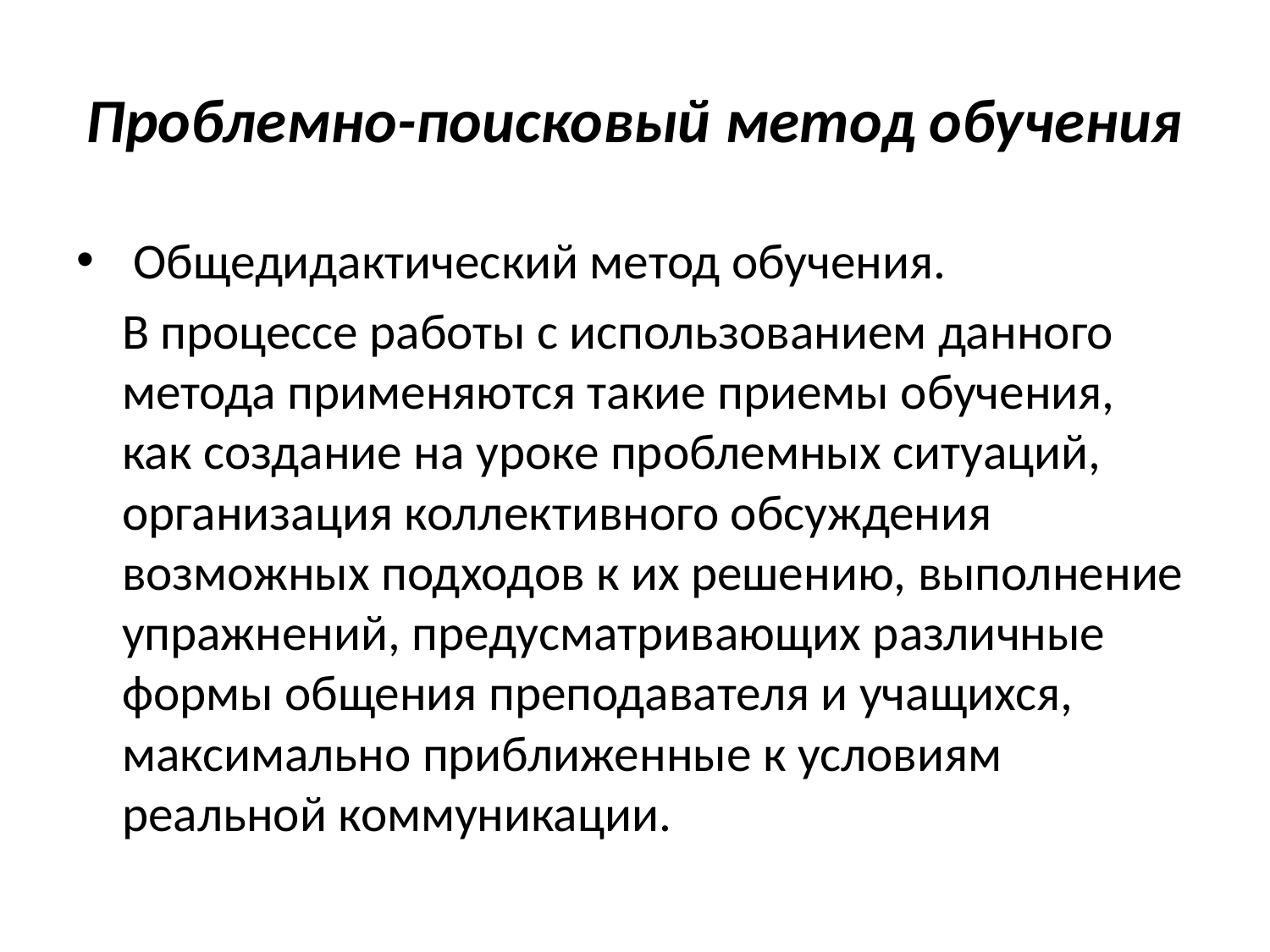

# Проблемно-поисковый метод обучения
 Общедидактический метод обучения.
	В процессе работы с использованием данного метода применяются такие приемы обучения, как создание на уроке проблемных ситуаций, организация коллективного обсуждения возможных подходов к их решению, выполнение упражнений, предусматривающих различные формы общения преподавателя и учащихся, максимально приближенные к условиям реальной коммуникации.